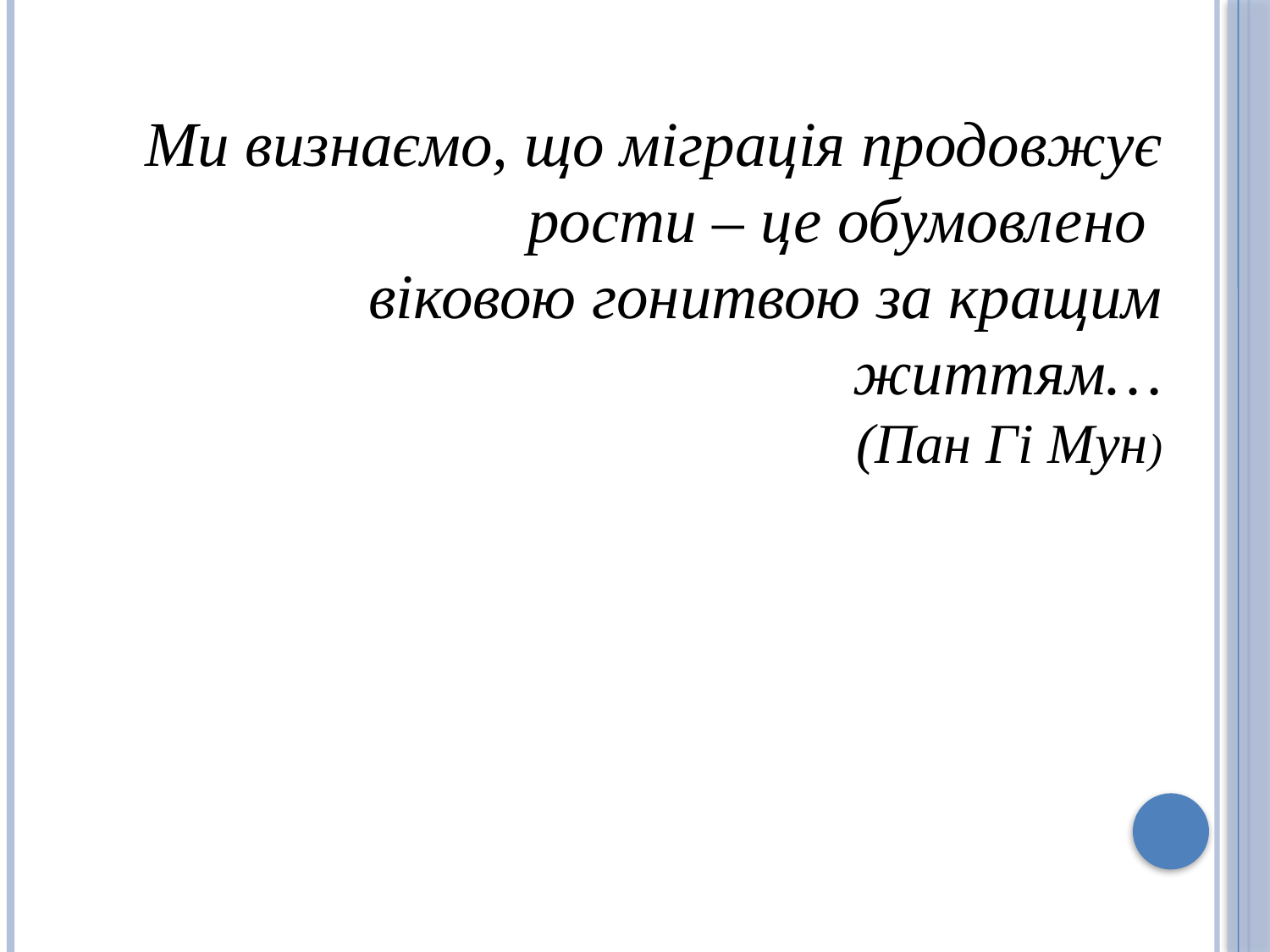

Ми визнаємо, що міграція продовжує рости – це обумовлено
віковою гонитвою за кращим життям…
(Пан Гі Мун)